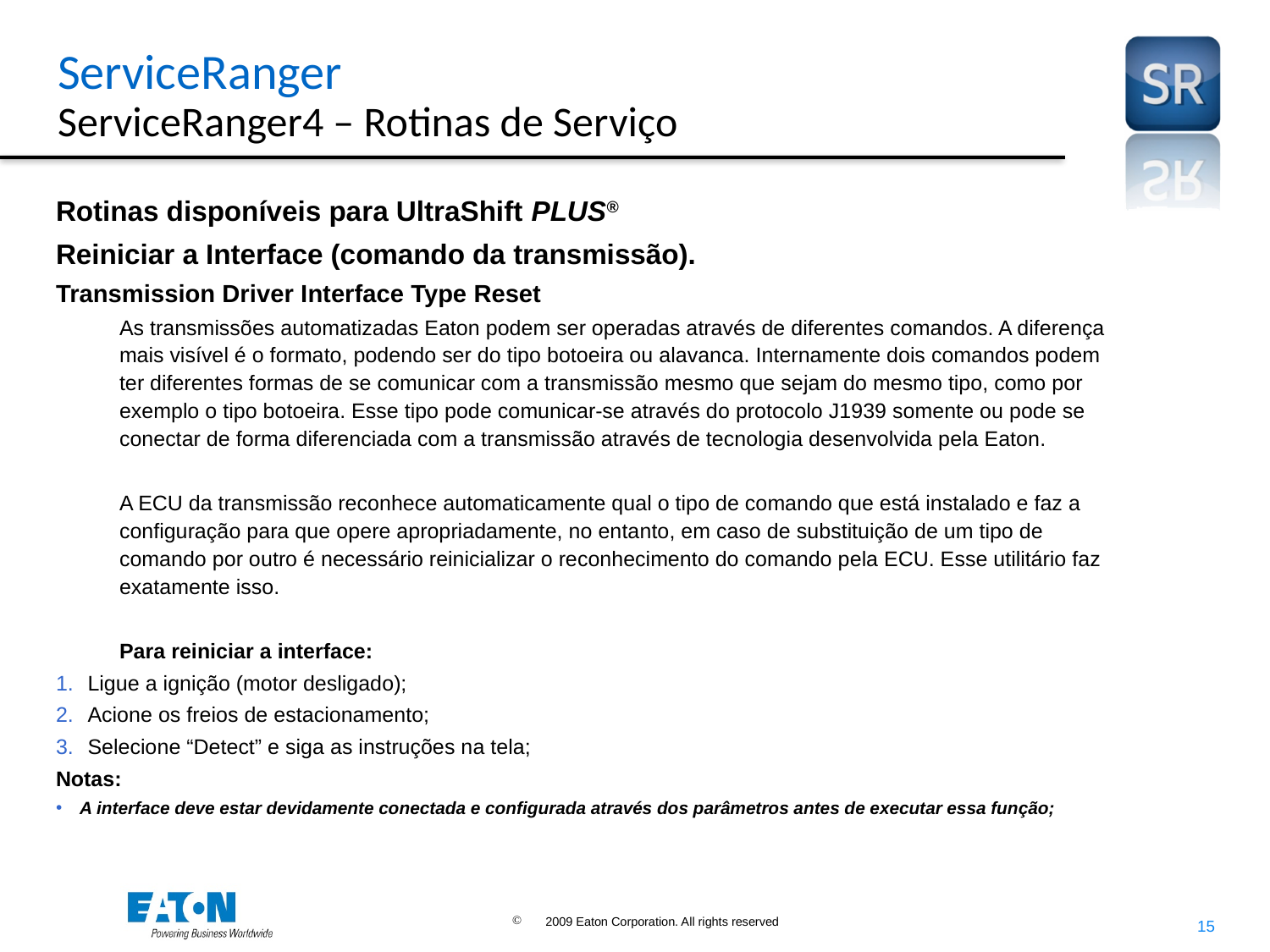

# ServiceRanger ServiceRanger4 – Rotinas de Serviço
Rotinas disponíveis para UltraShift PLUS®
Reiniciar a Interface (comando da transmissão).
Transmission Driver Interface Type Reset
As transmissões automatizadas Eaton podem ser operadas através de diferentes comandos. A diferença mais visível é o formato, podendo ser do tipo botoeira ou alavanca. Internamente dois comandos podem ter diferentes formas de se comunicar com a transmissão mesmo que sejam do mesmo tipo, como por exemplo o tipo botoeira. Esse tipo pode comunicar-se através do protocolo J1939 somente ou pode se conectar de forma diferenciada com a transmissão através de tecnologia desenvolvida pela Eaton.

A ECU da transmissão reconhece automaticamente qual o tipo de comando que está instalado e faz a configuração para que opere apropriadamente, no entanto, em caso de substituição de um tipo de comando por outro é necessário reinicializar o reconhecimento do comando pela ECU. Esse utilitário faz exatamente isso.

Para reiniciar a interface:
Ligue a ignição (motor desligado);
Acione os freios de estacionamento;
Selecione “Detect” e siga as instruções na tela;
Notas:
A interface deve estar devidamente conectada e configurada através dos parâmetros antes de executar essa função;